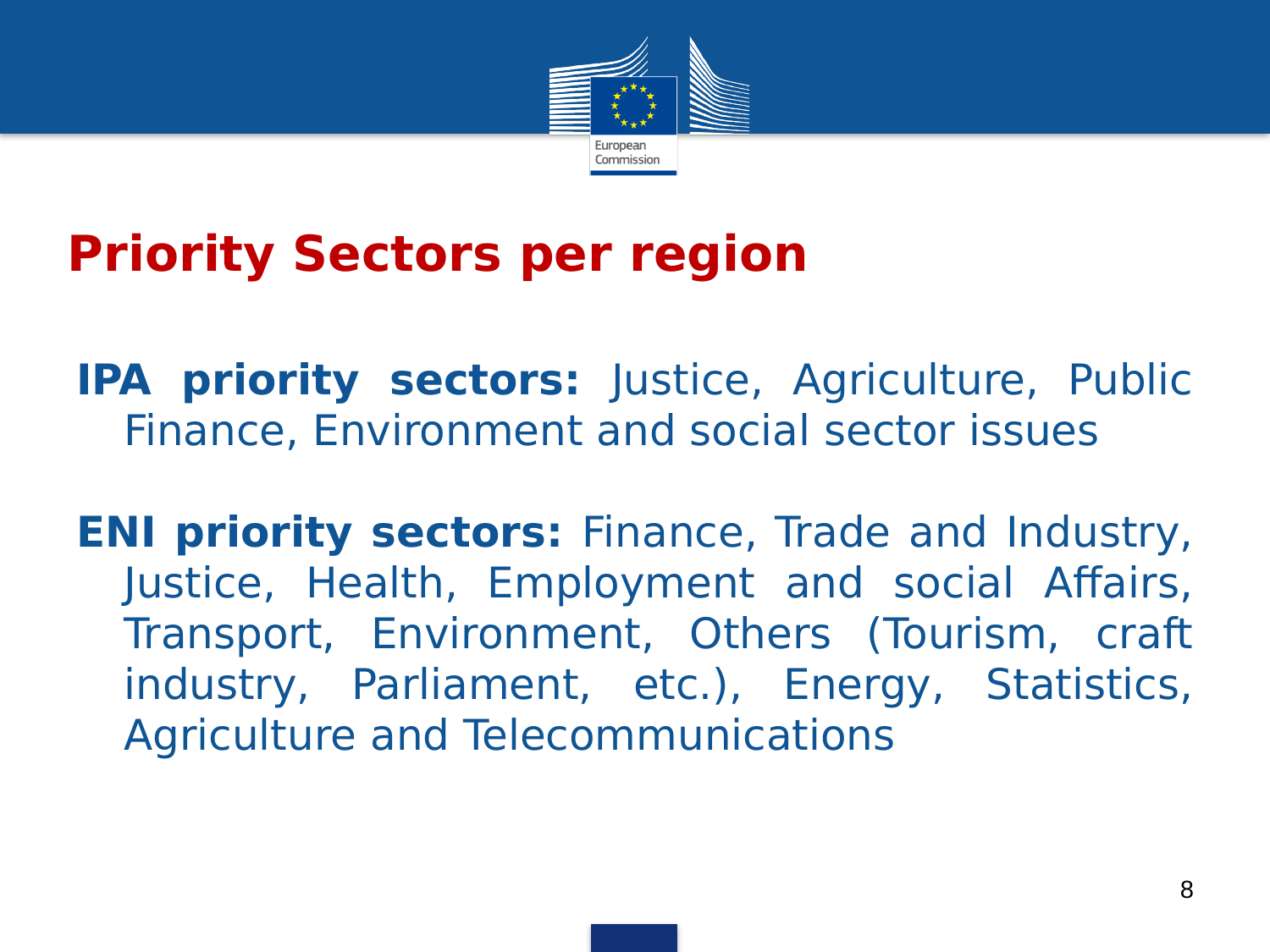

# Priority Sectors per region
IPA priority sectors: Justice, Agriculture, Public Finance, Environment and social sector issues

ENI priority sectors: Finance, Trade and Industry, Justice, Health, Employment and social Affairs, Transport, Environment, Others (Tourism, craft industry, Parliament, etc.), Energy, Statistics, Agriculture and Telecommunications

8